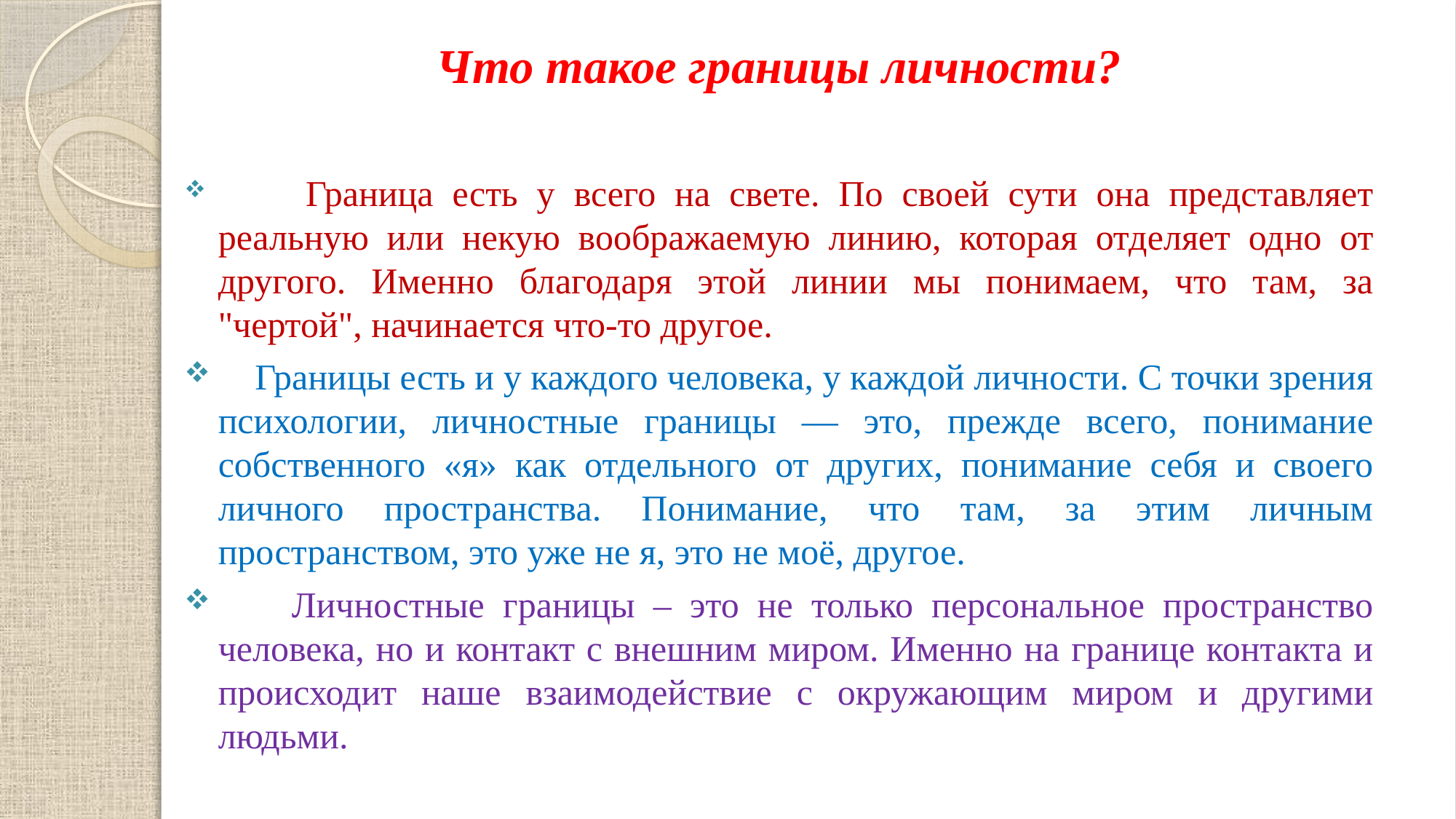

Что такое границы личности?

     Граница есть у всего на свете. По своей сути она представляет реальную или некую воображаемую линию, которая отделяет одно от другого. Именно благодаря этой линии мы понимаем, что там, за "чертой", начинается что-то другое.
    Границы есть и у каждого человека, у каждой личности. С точки зрения психологии, личностные границы — это, прежде всего, понимание собственного «я» как отдельного от других, понимание себя и своего личного пространства. Понимание, что там, за этим личным пространством, это уже не я, это не моё, другое.
    Личностные границы – это не только персональное пространство человека, но и контакт с внешним миром. Именно на границе контакта и происходит наше взаимодействие с окружающим миром и другими людьми.